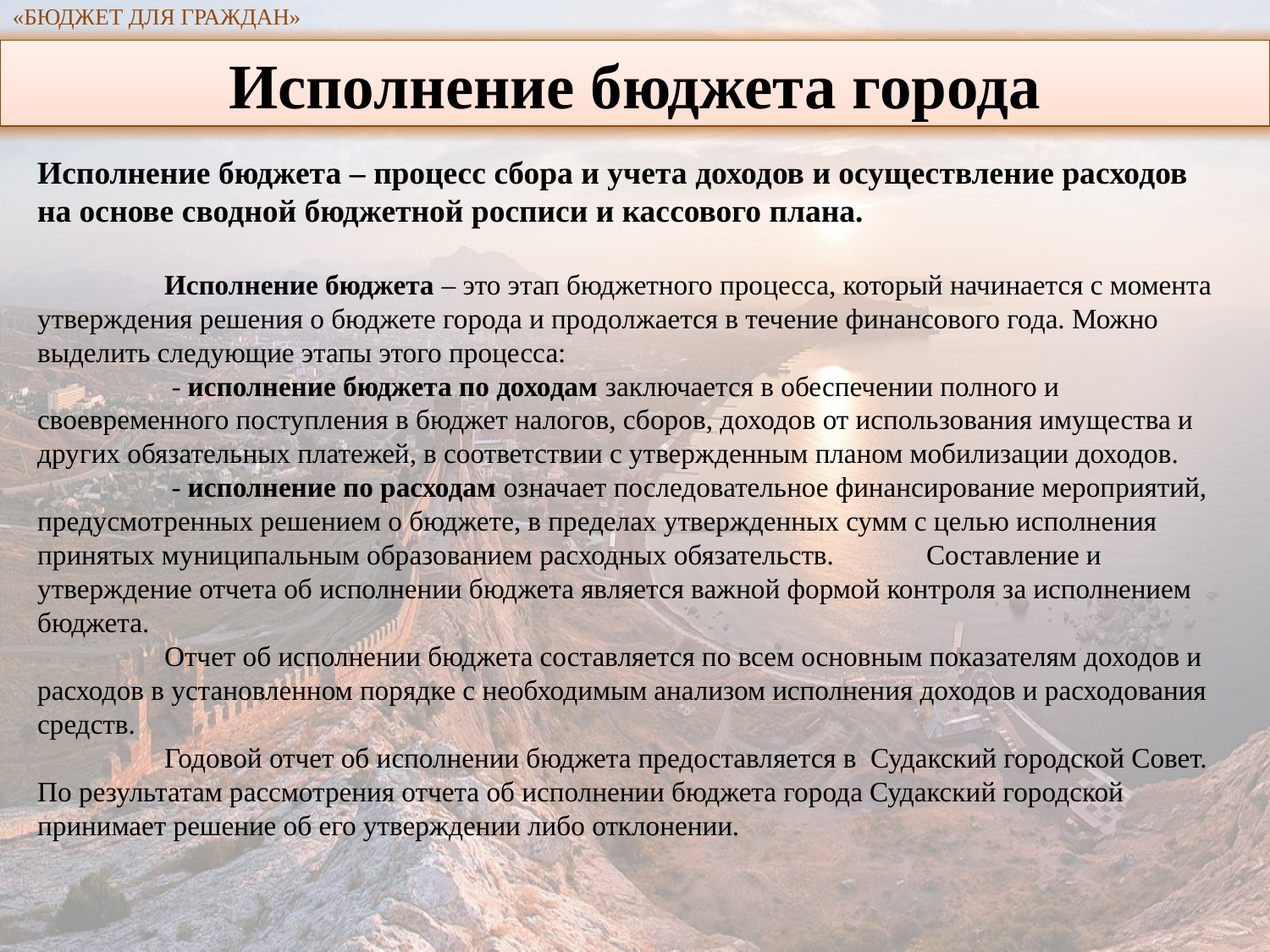

«БЮДЖЕТ ДЛЯ ГРАЖДАН»
Исполнение бюджета города
Исполнение бюджета – процесс сбора и учета доходов и осуществление расходов на основе сводной бюджетной росписи и кассового плана.

	Исполнение бюджета – это этап бюджетного процесса, который начинается с момента утверждения решения о бюджете города и продолжается в течение финансового года. Можно выделить следующие этапы этого процесса:
	 - исполнение бюджета по доходам заключается в обеспечении полного и своевременного поступления в бюджет налогов, сборов, доходов от использования имущества и других обязательных платежей, в соответствии с утвержденным планом мобилизации доходов.
	 - исполнение по расходам означает последовательное финансирование мероприятий, предусмотренных решением о бюджете, в пределах утвержденных сумм с целью исполнения принятых муниципальным образованием расходных обязательств. 	Составление и утверждение отчета об исполнении бюджета является важной формой контроля за исполнением бюджета.
	Отчет об исполнении бюджета составляется по всем основным показателям доходов и расходов в установленном порядке с необходимым анализом исполнения доходов и расходования средств.
	Годовой отчет об исполнении бюджета предоставляется в  Судакский городской Совет. По результатам рассмотрения отчета об исполнении бюджета города Судакский городской принимает решение об его утверждении либо отклонении.